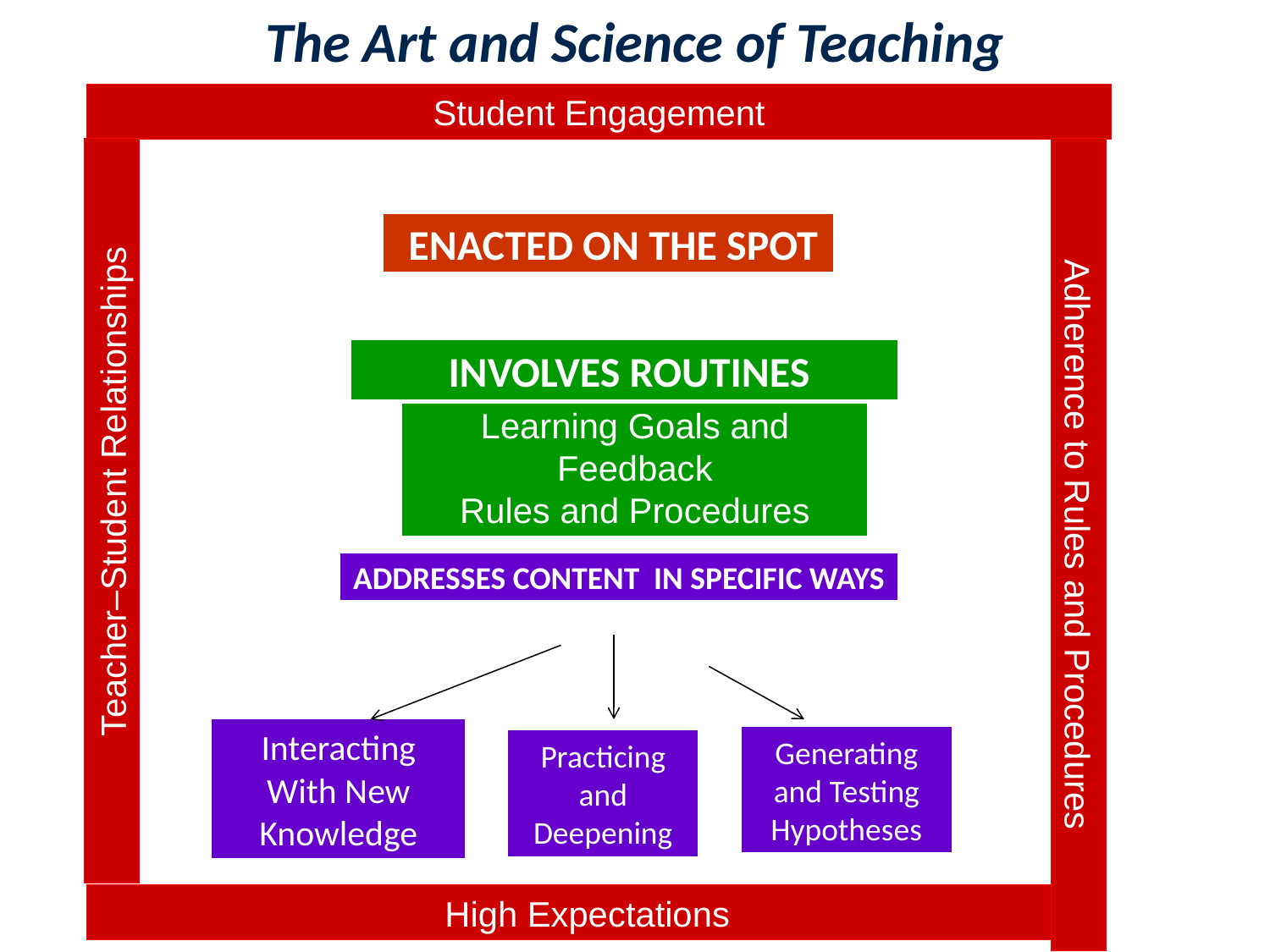

The Art and Science of Teaching

Student Engagement
    Teacher–Student Relationships
Adherence to Rules and Procedures
High Expectations
 ENACTED ON THE SPOT
 INVOLVES ROUTINES
Learning Goals and Feedback
Rules and Procedures
ADDRESSES CONTENT  IN SPECIFIC WAYS
Interacting With New Knowledge
Generating and Testing Hypotheses
Practicing and Deepening